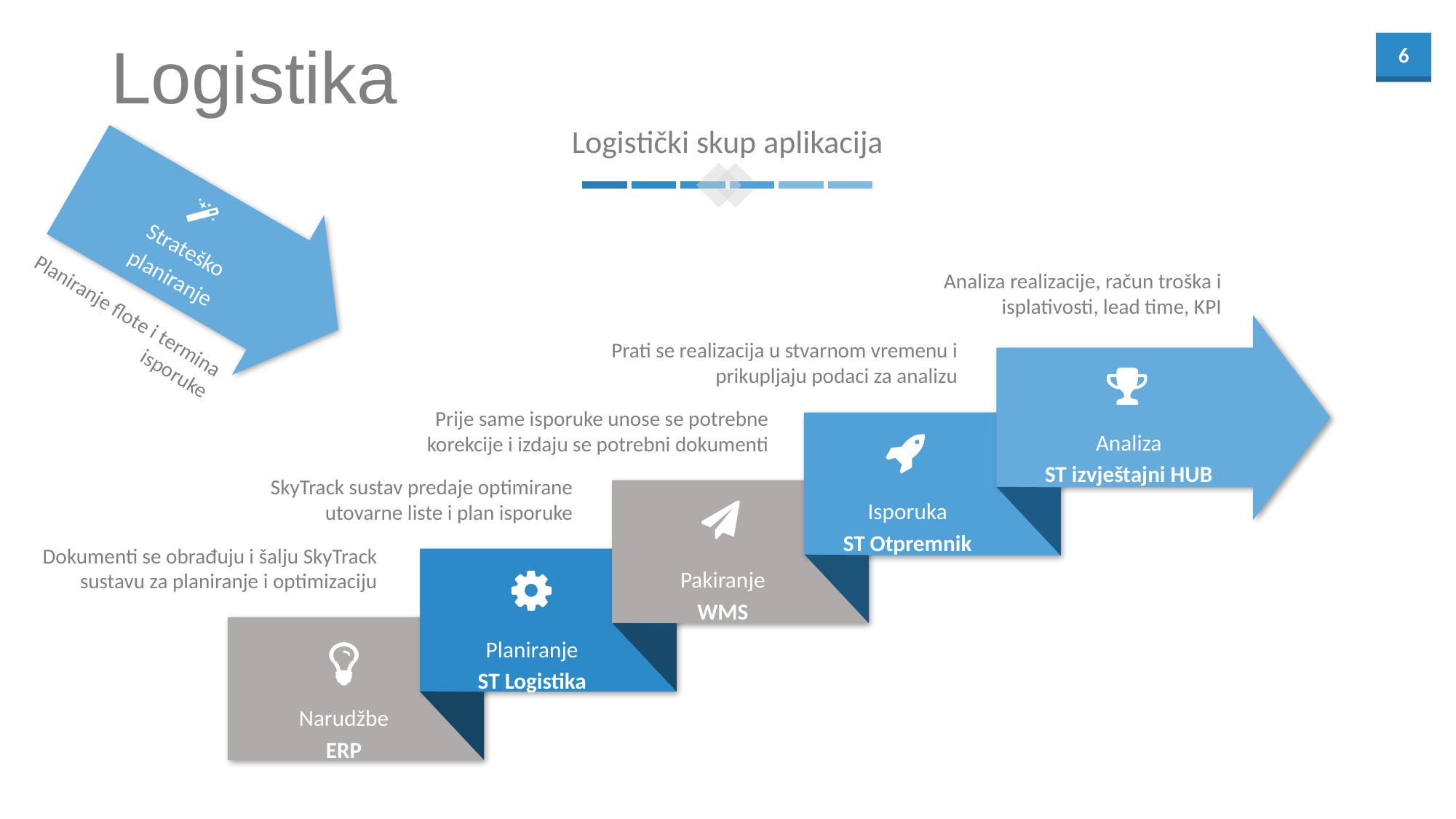

# Logistika

Strateško
planiranje
Analiza realizacije, račun troška i isplativosti, lead time, KPI
Planiranje flote i termina isporuke

Prati se realizacija u stvarnom vremenu i prikupljaju podaci za analizu

Prije same isporuke unose se potrebne korekcije i izdaju se potrebni dokumenti

Analiza
ST izvještajni HUB

SkyTrack sustav predaje optimirane utovarne liste i plan isporuke

Isporuka
ST Otpremnik

Dokumenti se obrađuju i šalju SkyTrack sustavu za planiranje i optimizaciju

Pakiranje
WMS

Planiranje
ST Logistika

Narudžbe
ERP